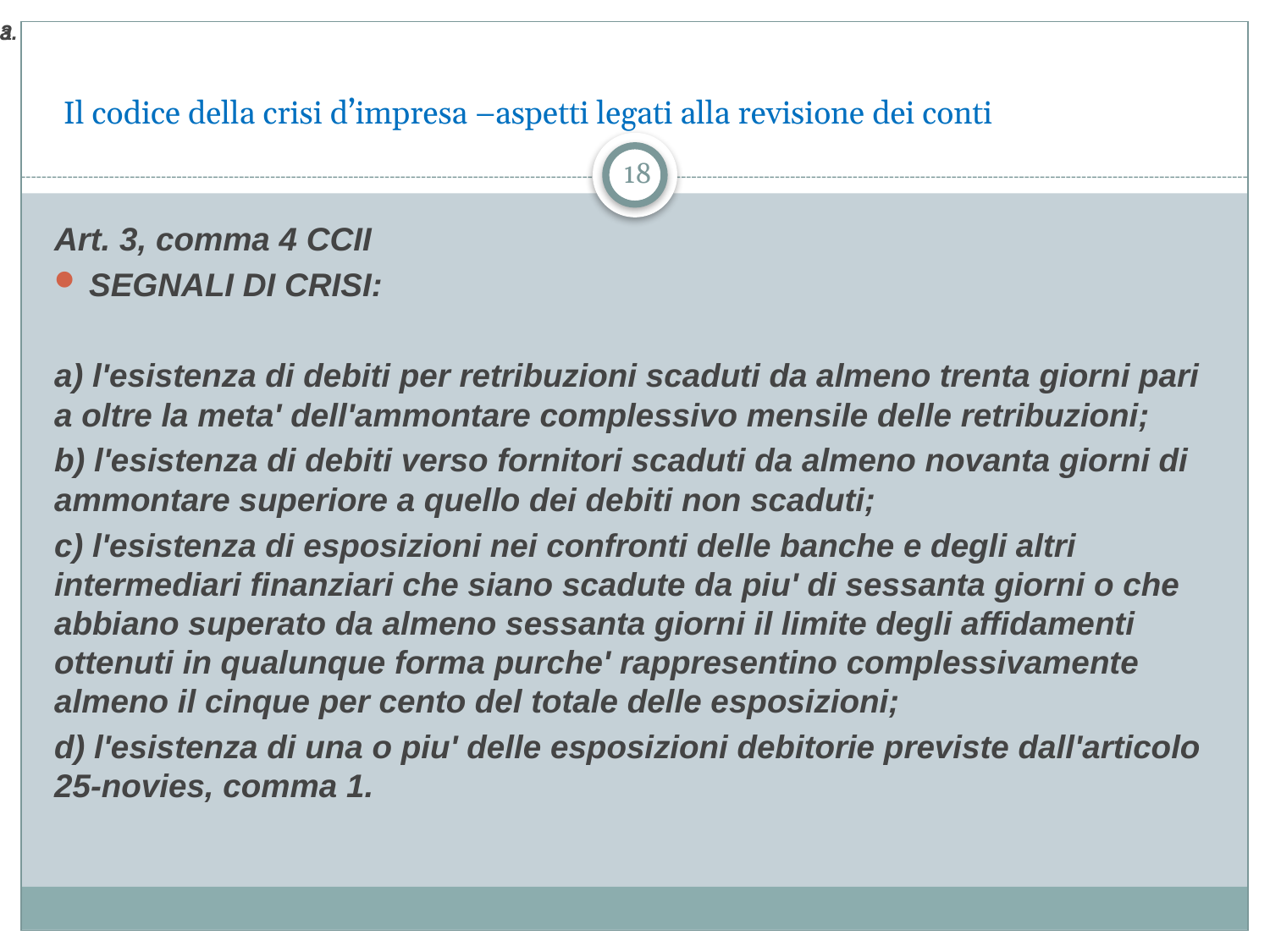

3.
a
# Il codice della crisi d’impresa –aspetti legati alla revisione dei conti
18
Art. 3, comma 4 CCII
SEGNALI DI CRISI:

a) l'esistenza di debiti per retribuzioni scaduti da almeno trenta giorni pari a oltre la meta' dell'ammontare complessivo mensile delle retribuzioni;
b) l'esistenza di debiti verso fornitori scaduti da almeno novanta giorni di ammontare superiore a quello dei debiti non scaduti;
c) l'esistenza di esposizioni nei confronti delle banche e degli altri intermediari finanziari che siano scadute da piu' di sessanta giorni o che abbiano superato da almeno sessanta giorni il limite degli affidamenti ottenuti in qualunque forma purche' rappresentino complessivamente almeno il cinque per cento del totale delle esposizioni;
d) l'esistenza di una o piu' delle esposizioni debitorie previste dall'articolo 25-novies, comma 1.